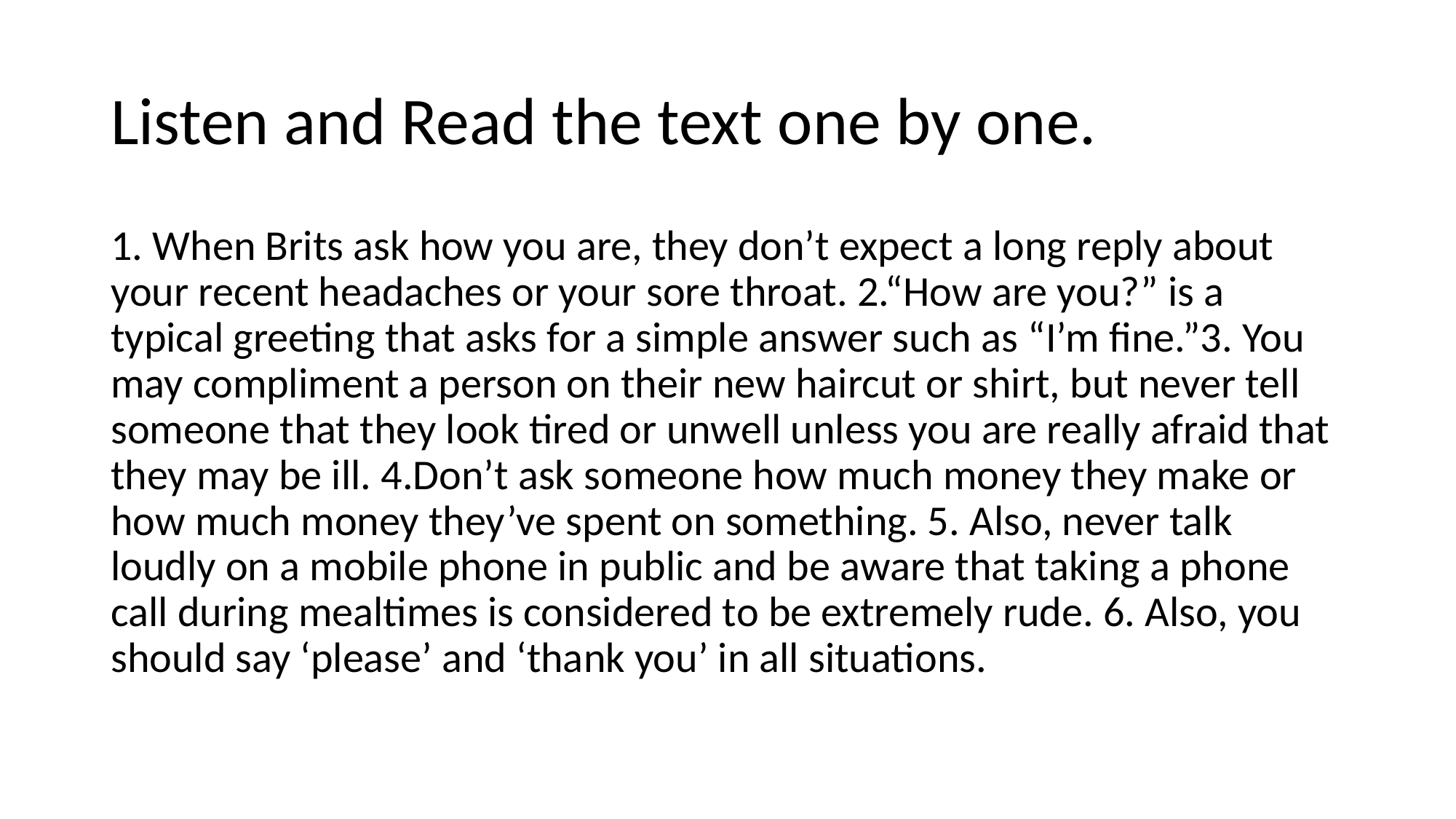

# Listen and Read the text one by one.
1. When Brits ask how you are, they don’t expect a long reply about your recent headaches or your sore throat. 2.“How are you?” is a typical greeting that asks for a simple answer such as “I’m fine.”3. You may compliment a person on their new haircut or shirt, but never tell someone that they look tired or unwell unless you are really afraid that they may be ill. 4.Don’t ask someone how much money they make or how much money they’ve spent on something. 5. Also, never talk loudly on a mobile phone in public and be aware that taking a phone call during mealtimes is considered to be extremely rude. 6. Also, you should say ‘please’ and ‘thank you’ in all situations.